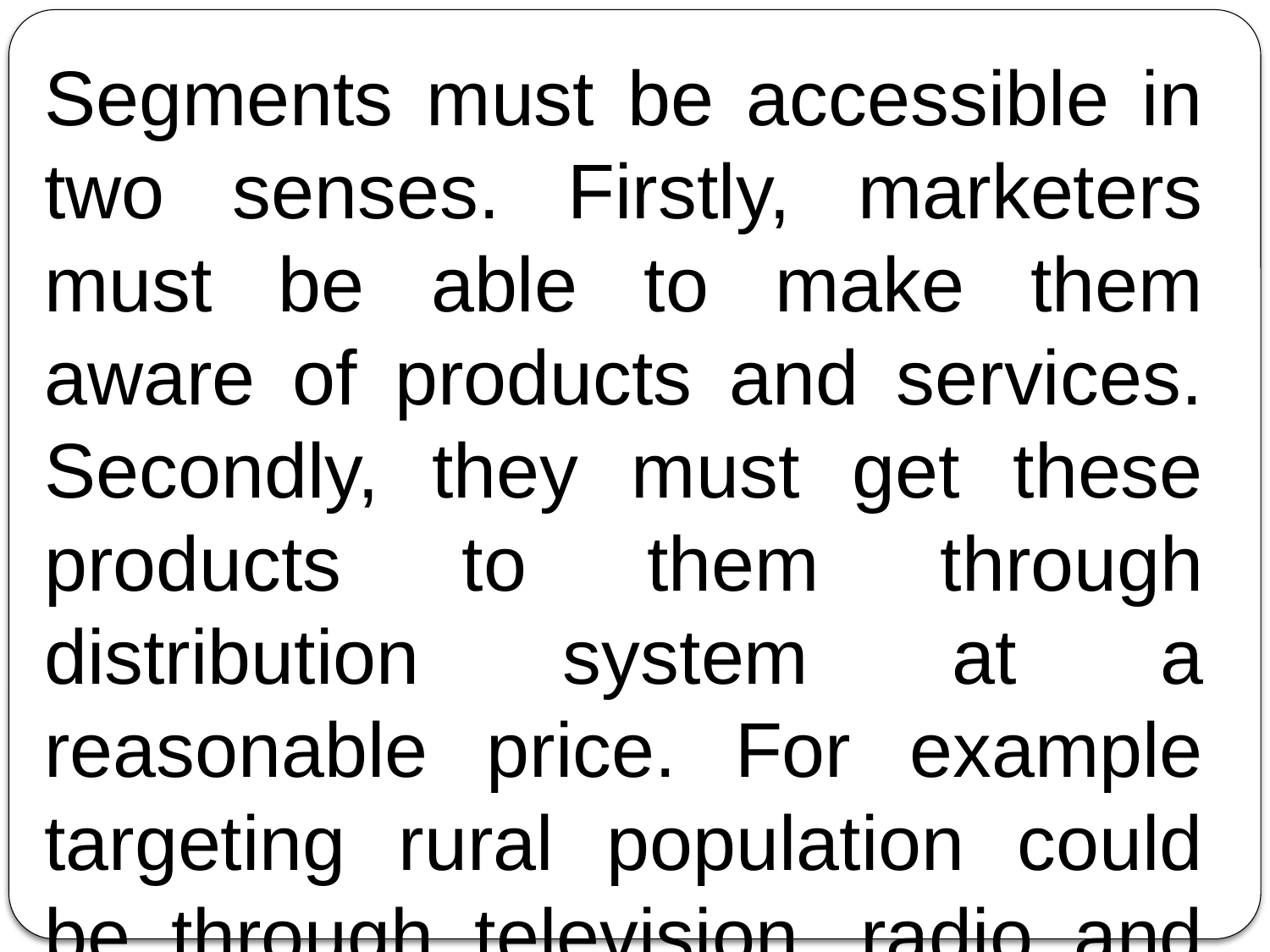

Segments must be accessible in two senses. Firstly, marketers must be able to make them aware of products and services. Secondly, they must get these products to them through distribution system at a reasonable price. For example targeting rural population could be through television, radio and by opening outlets locally